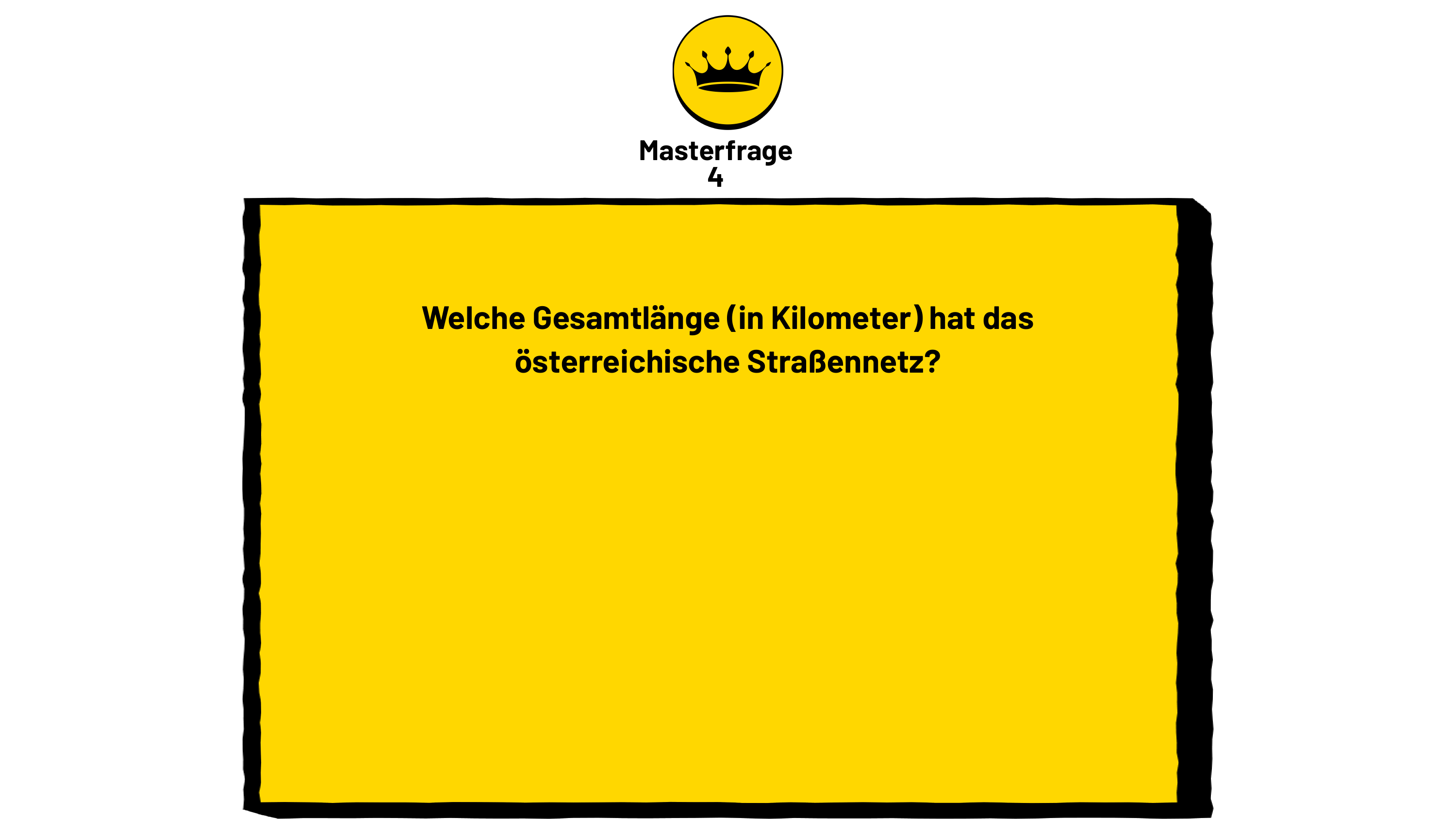

Masterfrage
4
Welche Gesamtlänge (in Kilometer) hat das österreichische Straßennetz?